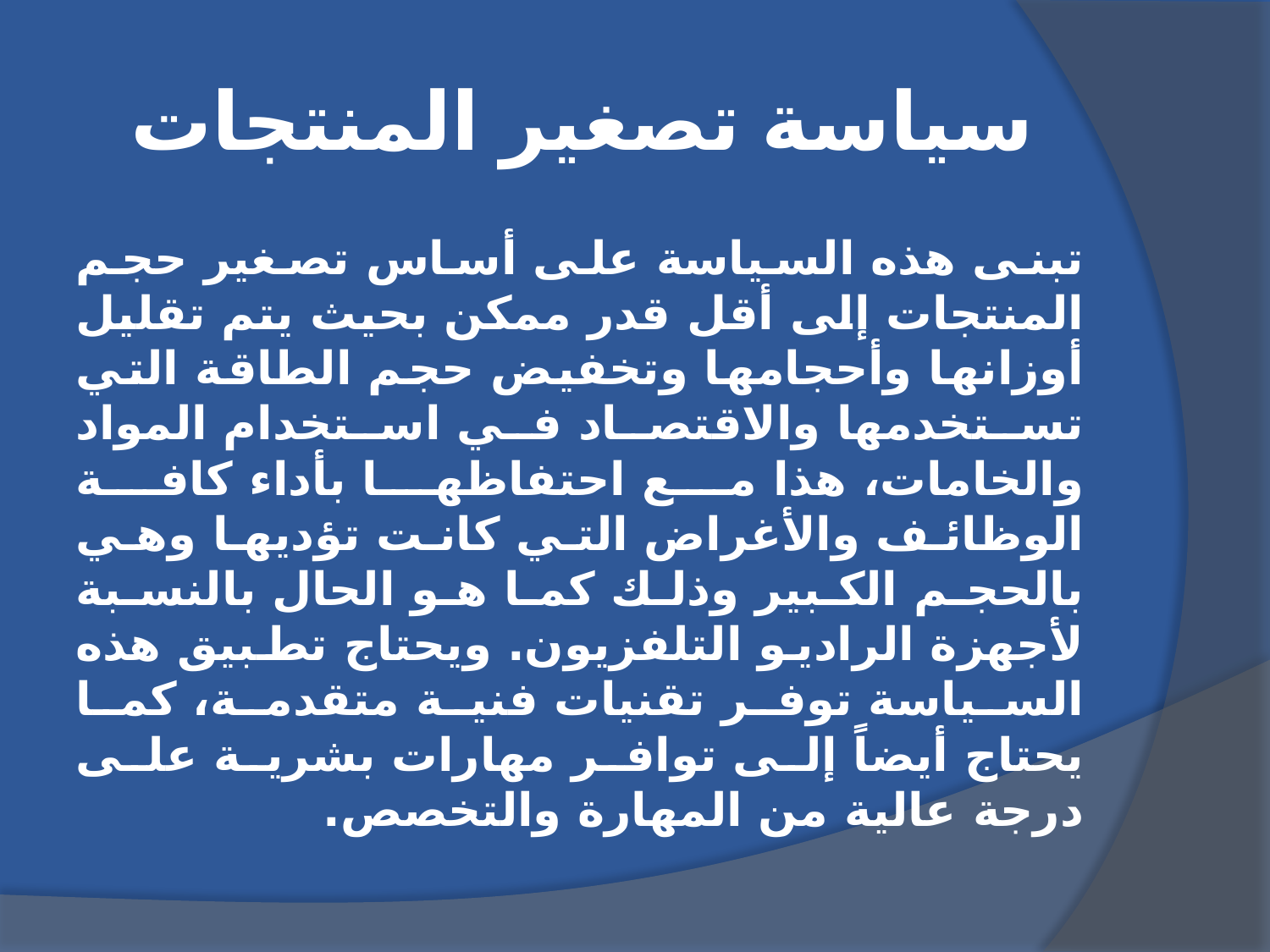

# سياسة تصغير المنتجات
تبنى هذه السياسة على أساس تصغير حجم المنتجات إلى أقل قدر ممكن بحيث يتم تقليل أوزانها وأحجامها وتخفيض حجم الطاقة التي تستخدمها والاقتصاد في استخدام المواد والخامات، هذا مع احتفاظها بأداء كافة الوظائف والأغراض التي كانت تؤديها وهي بالحجم الكبير وذلك كما هو الحال بالنسبة لأجهزة الراديو التلفزيون. ويحتاج تطبيق هذه السياسة توفر تقنيات فنية متقدمة، كما يحتاج أيضاً إلى توافر مهارات بشرية على درجة عالية من المهارة والتخصص.